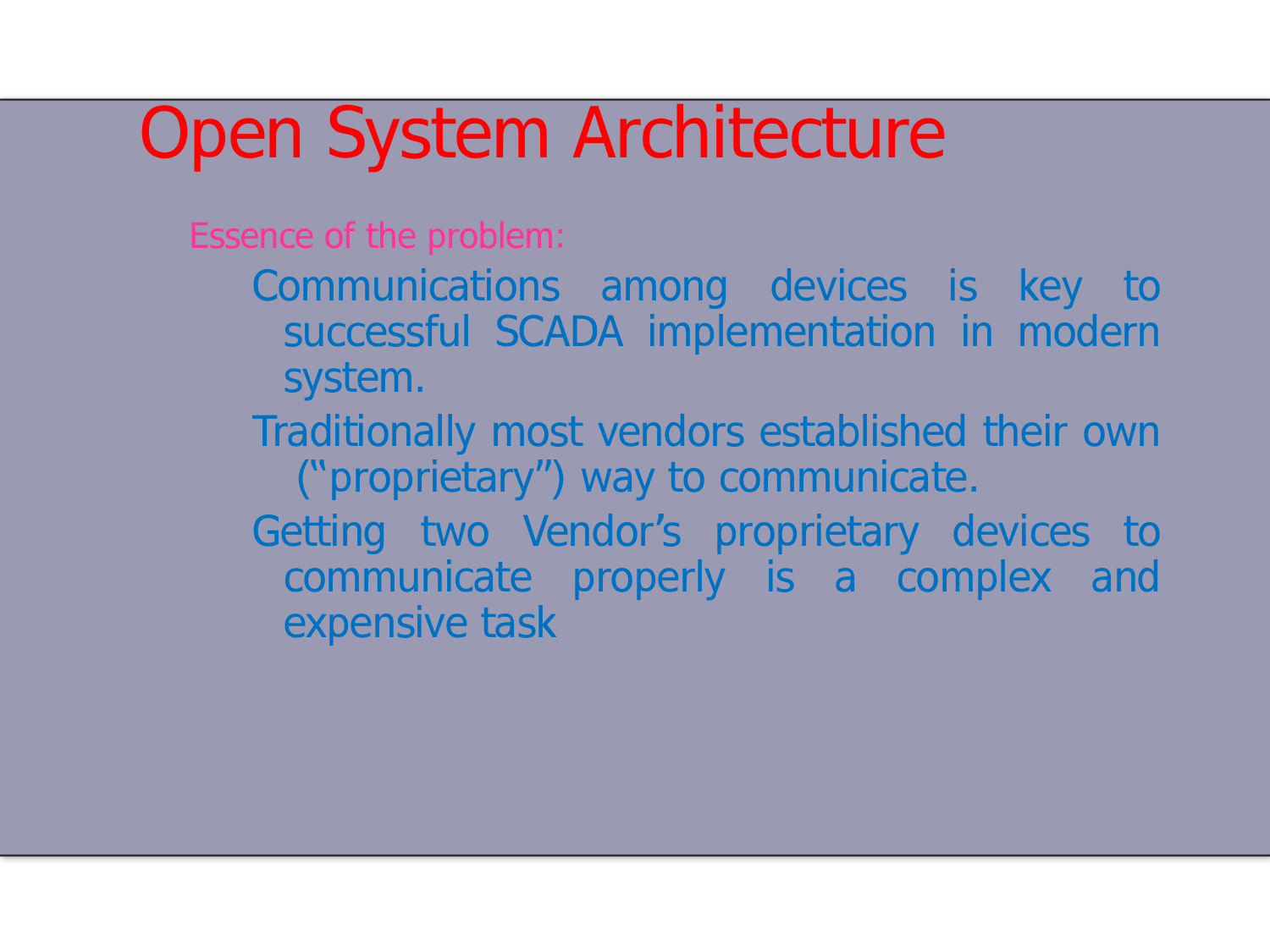

# Open System Architecture
Essence of the problem:
Communications among devices is key to successful SCADA implementation in modern system.
Traditionally most vendors established their own  (“proprietary”) way to communicate.
Getting two Vendor’s proprietary devices to communicate properly is a complex and expensive task